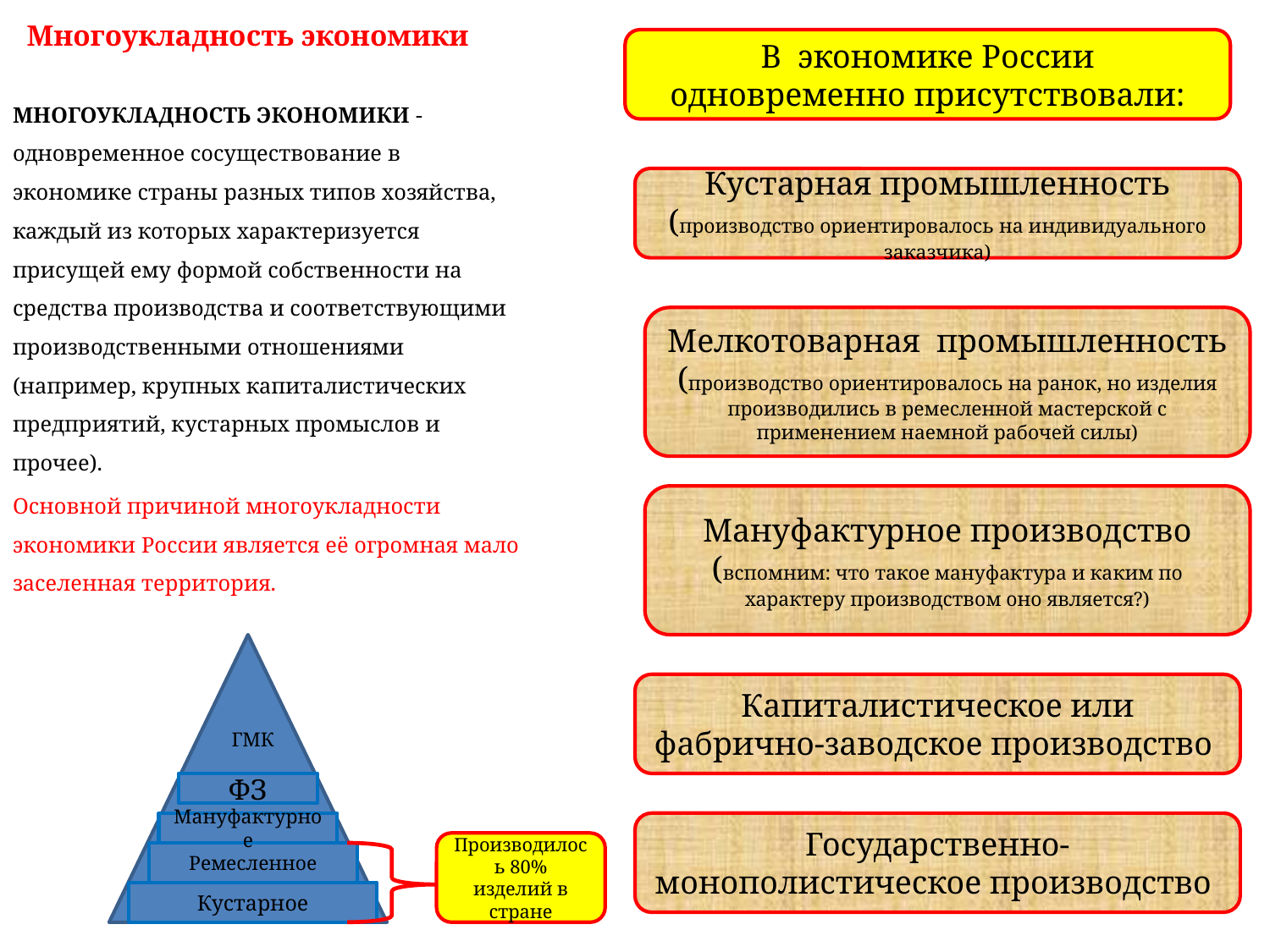

# Многоукладность экономики
В  экономике России одновременно присутствовали:
МНОГОУКЛАДНОСТЬ ЭКОНОМИКИ - одновременное сосуществование в экономике страны разных типов хозяйства, каждый из которых характеризуется присущей ему формой собственности на средства производства и соответствующими производственными отношениями (например, крупных капиталистических предприятий, кустарных промыслов и прочее).
Основной причиной многоукладности экономики России является её огромная мало заселенная территория.
Кустарная промышленность (производство ориентировалось на индивидуального заказчика)
Мелкотоварная  промышленность (производство ориентировалось на ранок, но изделия производились в ремесленной мастерской с применением наемной рабочей силы)
Мануфактурное производство (вспомним: что такое мануфактура и каким по характеру производством оно является?)

Капиталистическое или фабрично-заводское производство
ГМК
ФЗ
Мануфактурное
Государственно-монополистическое производство
Производилось 80% изделий в стране
Ремесленное

Кустарное